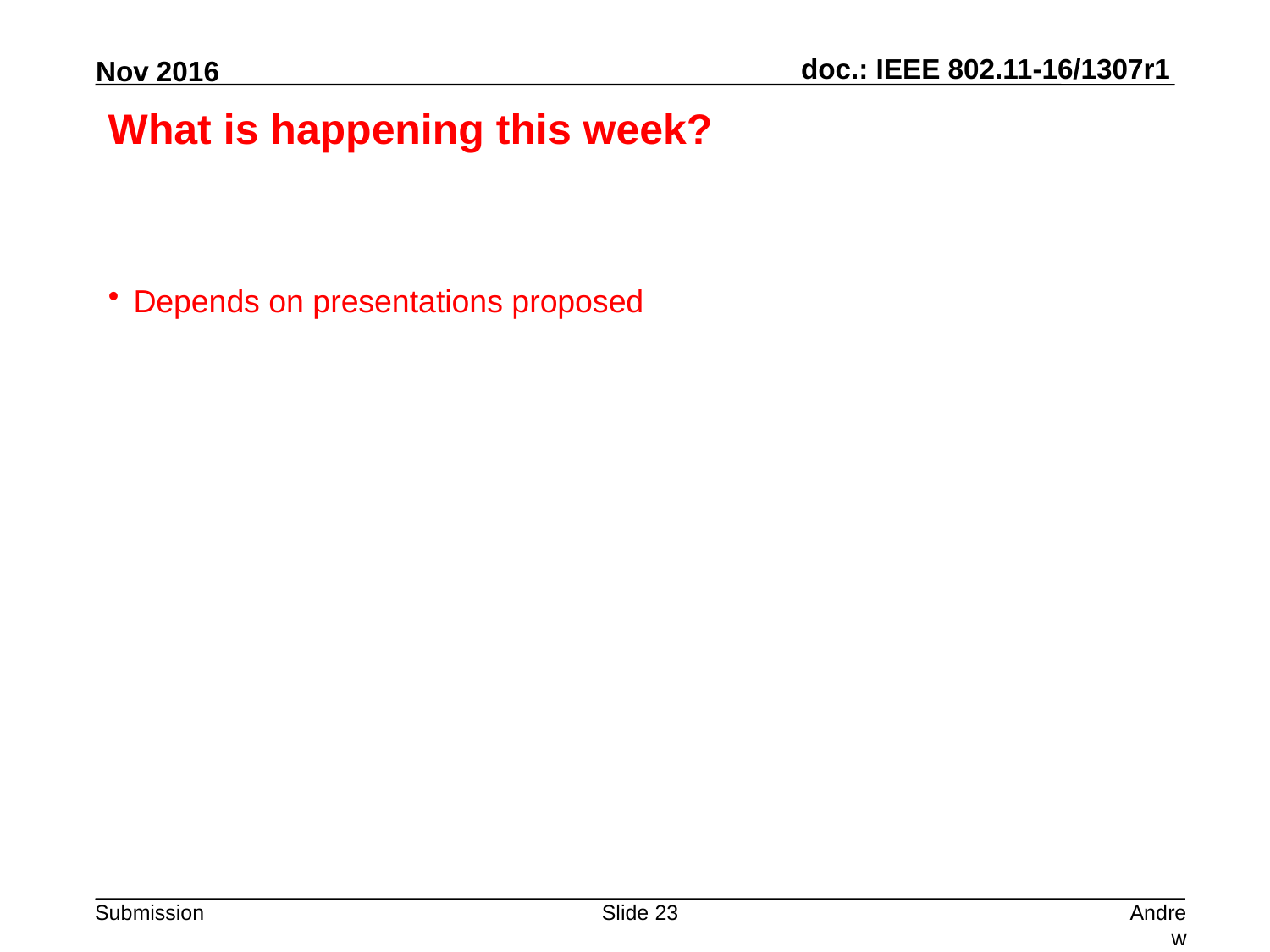

# What is happening this week?
Depends on presentations proposed
Slide 23
Andrew Myles, Cisco